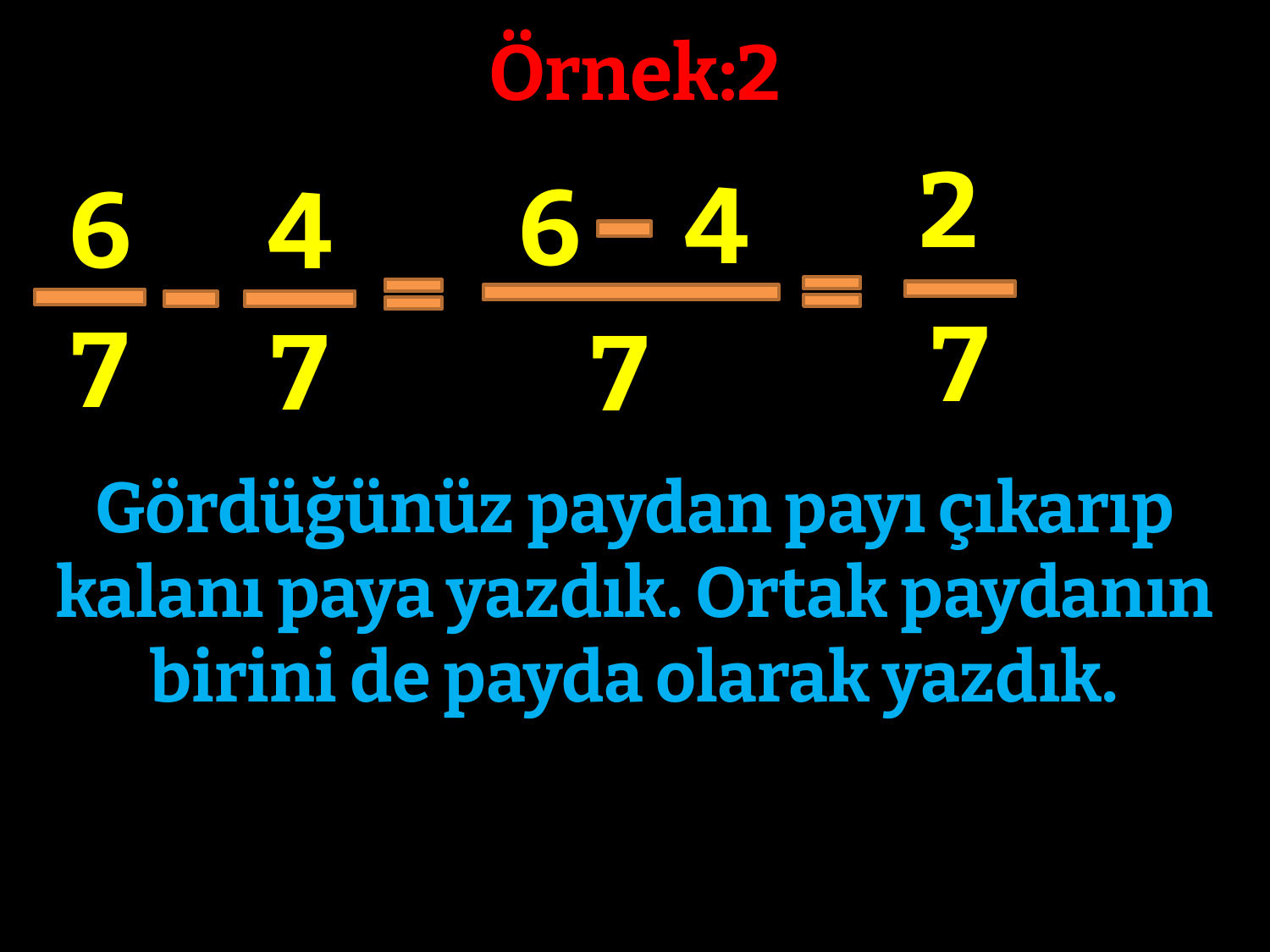

Örnek:2
2
4
6
6
4

7
7
#
7
7
Gördüğünüz paydan payı çıkarıp kalanı paya yazdık. Ortak paydanın birini de payda olarak yazdık.